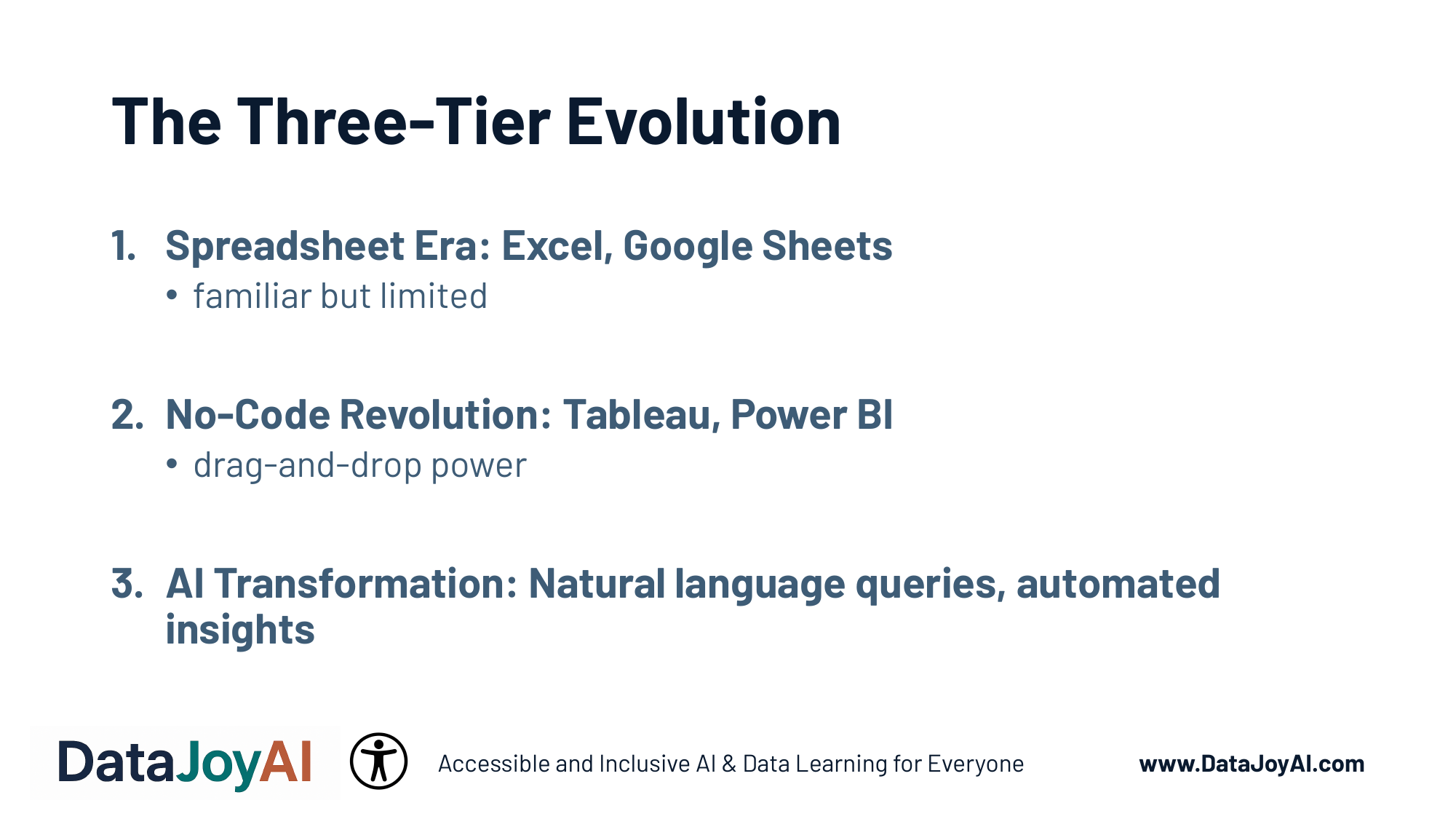

# The Three-Tier Evolution
Spreadsheet Era: Excel, Google Sheets
familiar but limited

No-Code Revolution: Tableau, Power BI
drag-and-drop power

AI Transformation: Natural language queries, automated insights